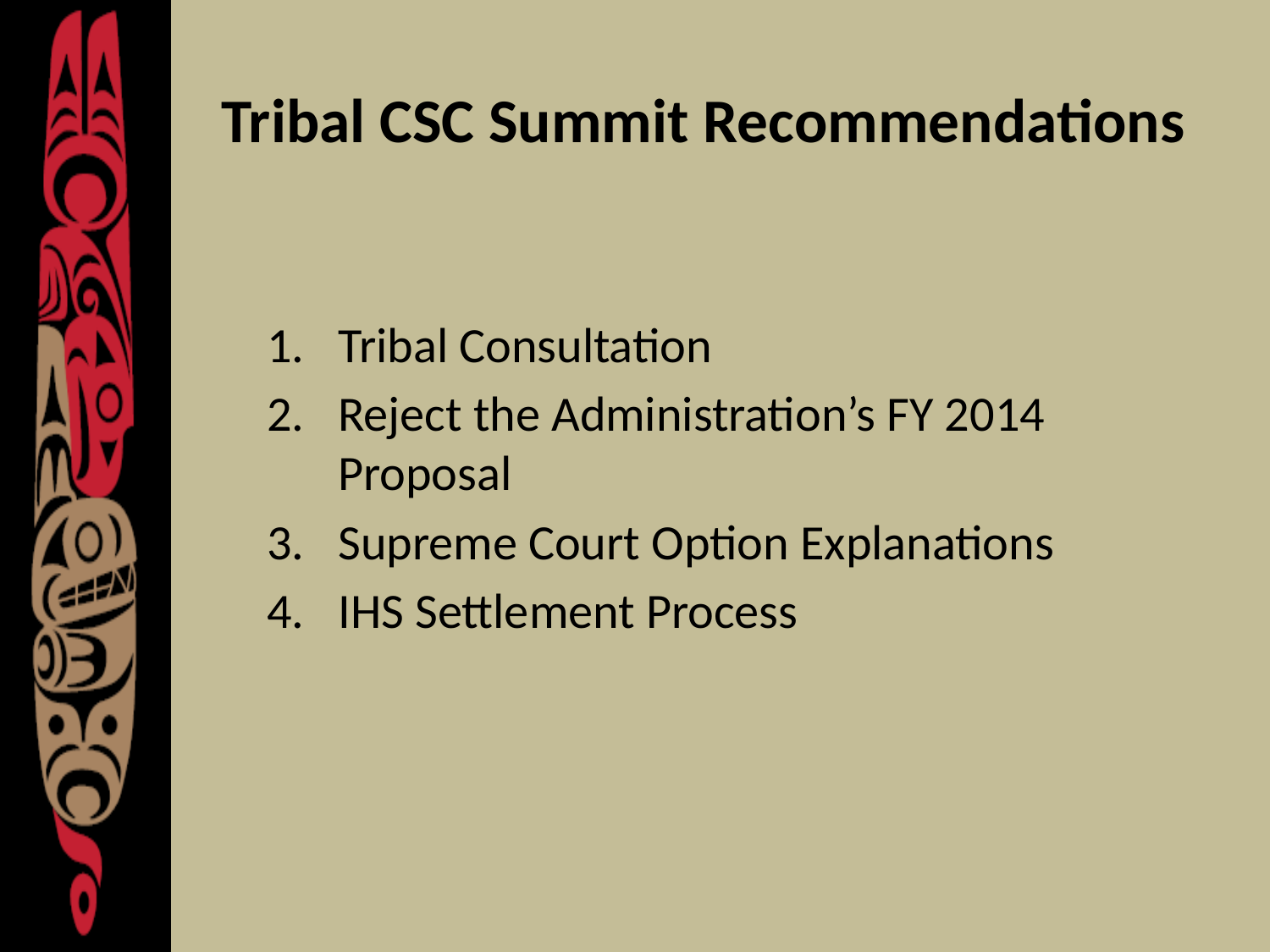

# Tribal CSC Summit Recommendations
Tribal Consultation
Reject the Administration’s FY 2014 Proposal
Supreme Court Option Explanations
IHS Settlement Process